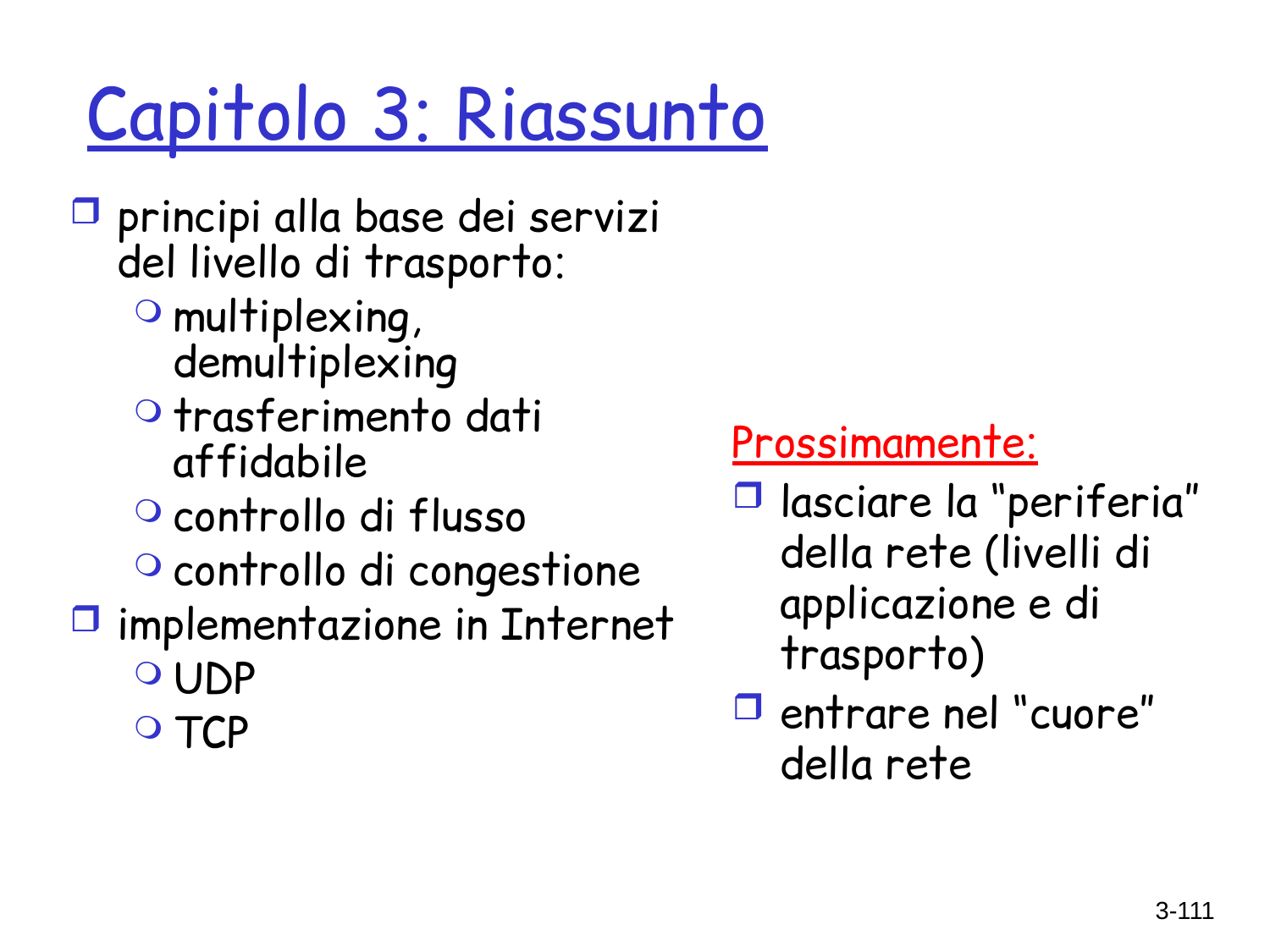

# Capitolo 3: Riassunto
principi alla base dei servizi del livello di trasporto:
multiplexing, demultiplexing
trasferimento dati affidabile
controllo di flusso
controllo di congestione
implementazione in Internet
UDP
TCP
Prossimamente:
lasciare la “periferia” della rete (livelli di applicazione e di trasporto)
entrare nel “cuore” della rete

3-111